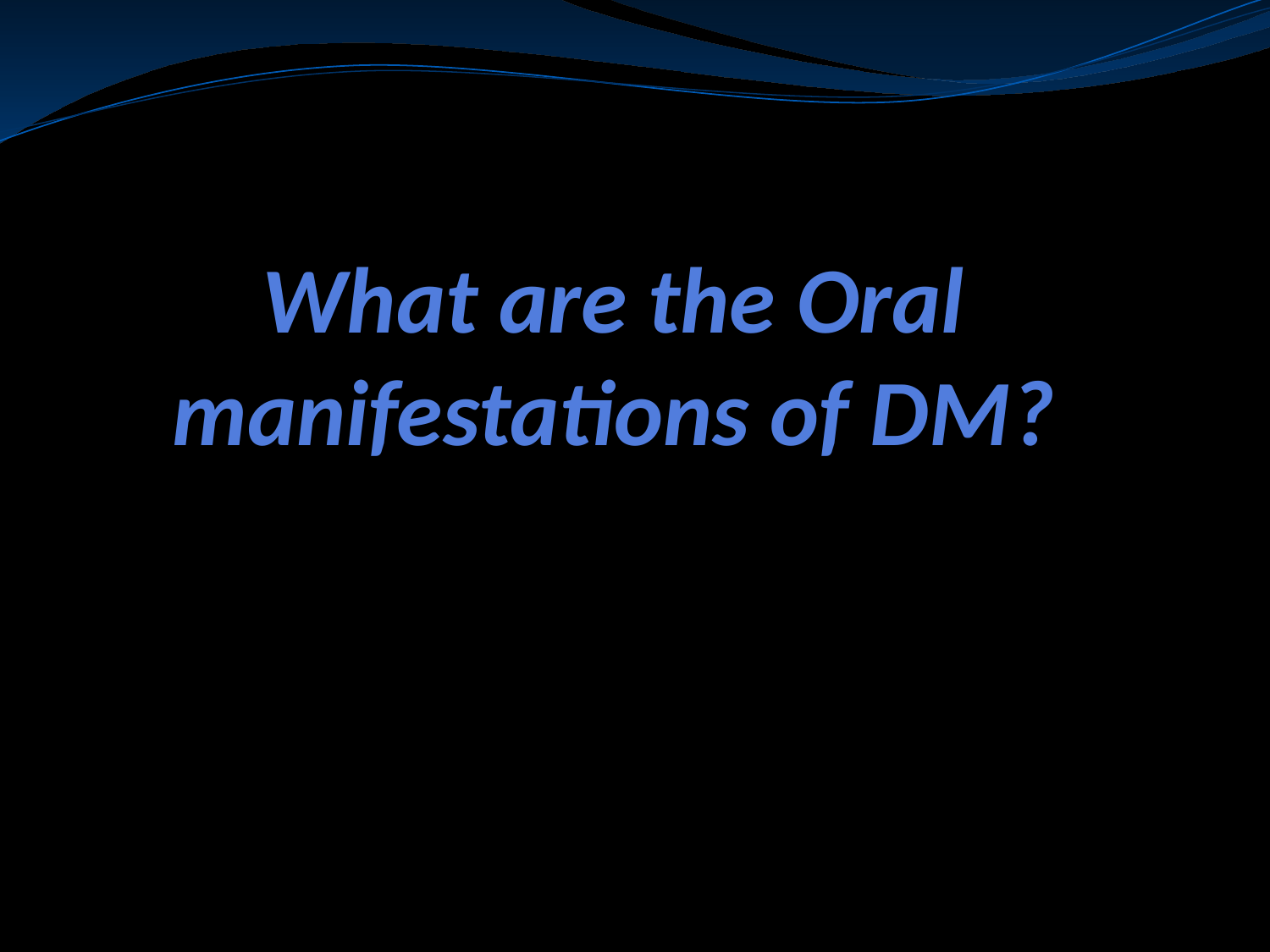

# What are the Oral manifestations of DM?